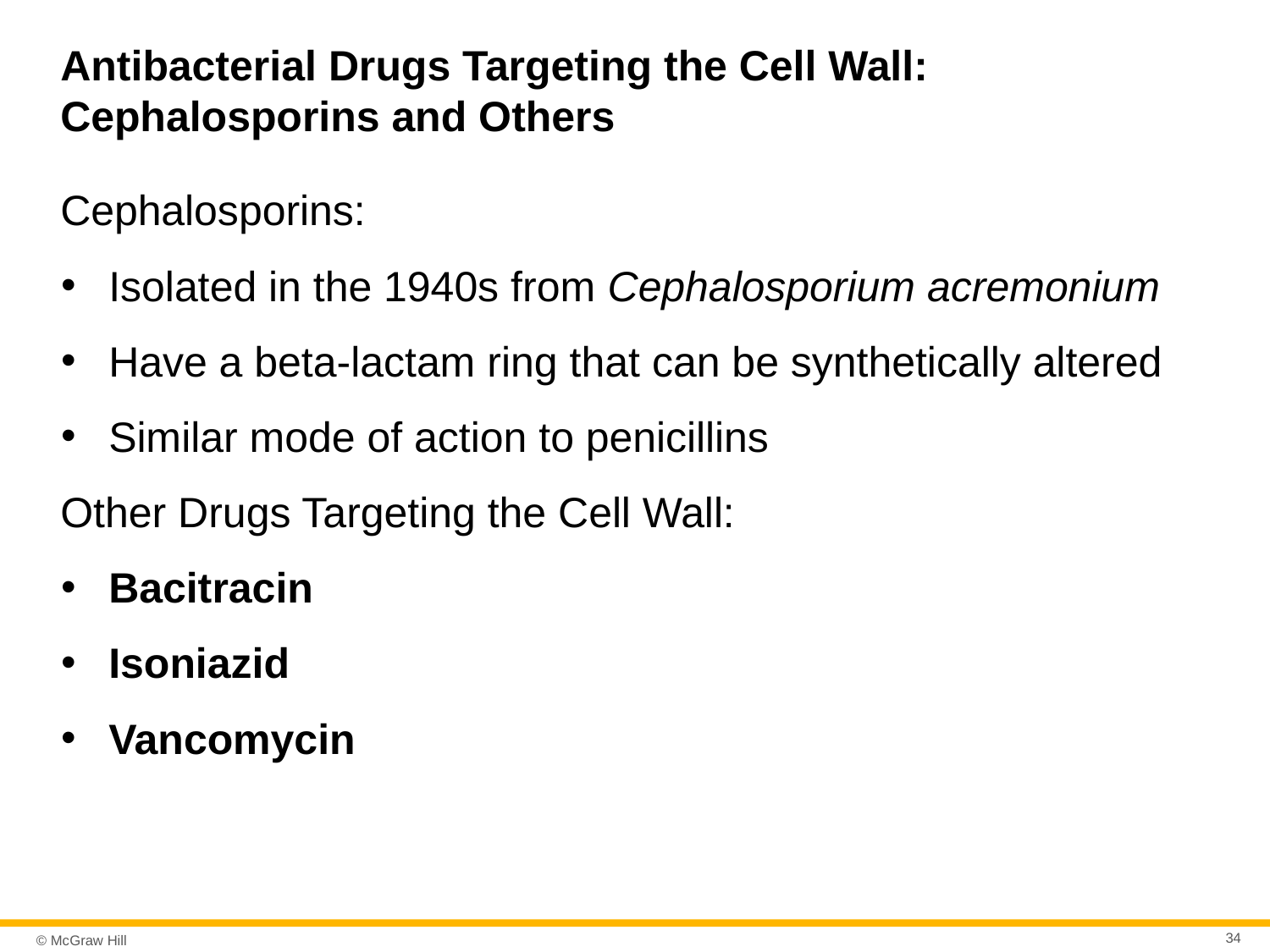

# Antibacterial Drugs Targeting the Cell Wall: Cephalosporins and Others
Cephalosporins:
Isolated in the 1940s from Cephalosporium acremonium
Have a beta-lactam ring that can be synthetically altered
Similar mode of action to penicillins
Other Drugs Targeting the Cell Wall:
Bacitracin
Isoniazid
Vancomycin